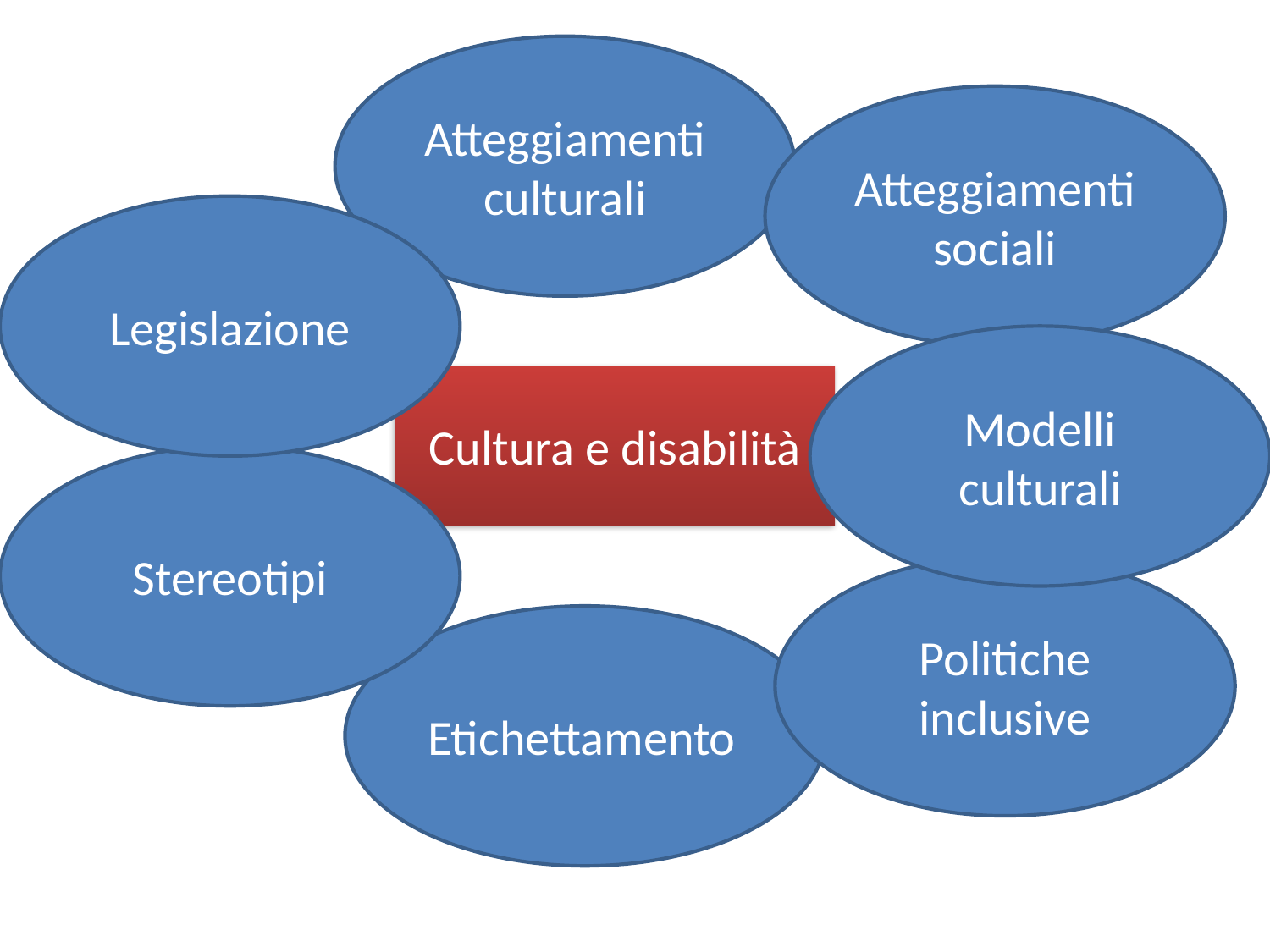

Atteggiamenti culturali
Atteggiamenti sociali
Legislazione
Modelli culturali
# Cultura e disabilità
Stereotipi
Politiche inclusive
Etichettamento